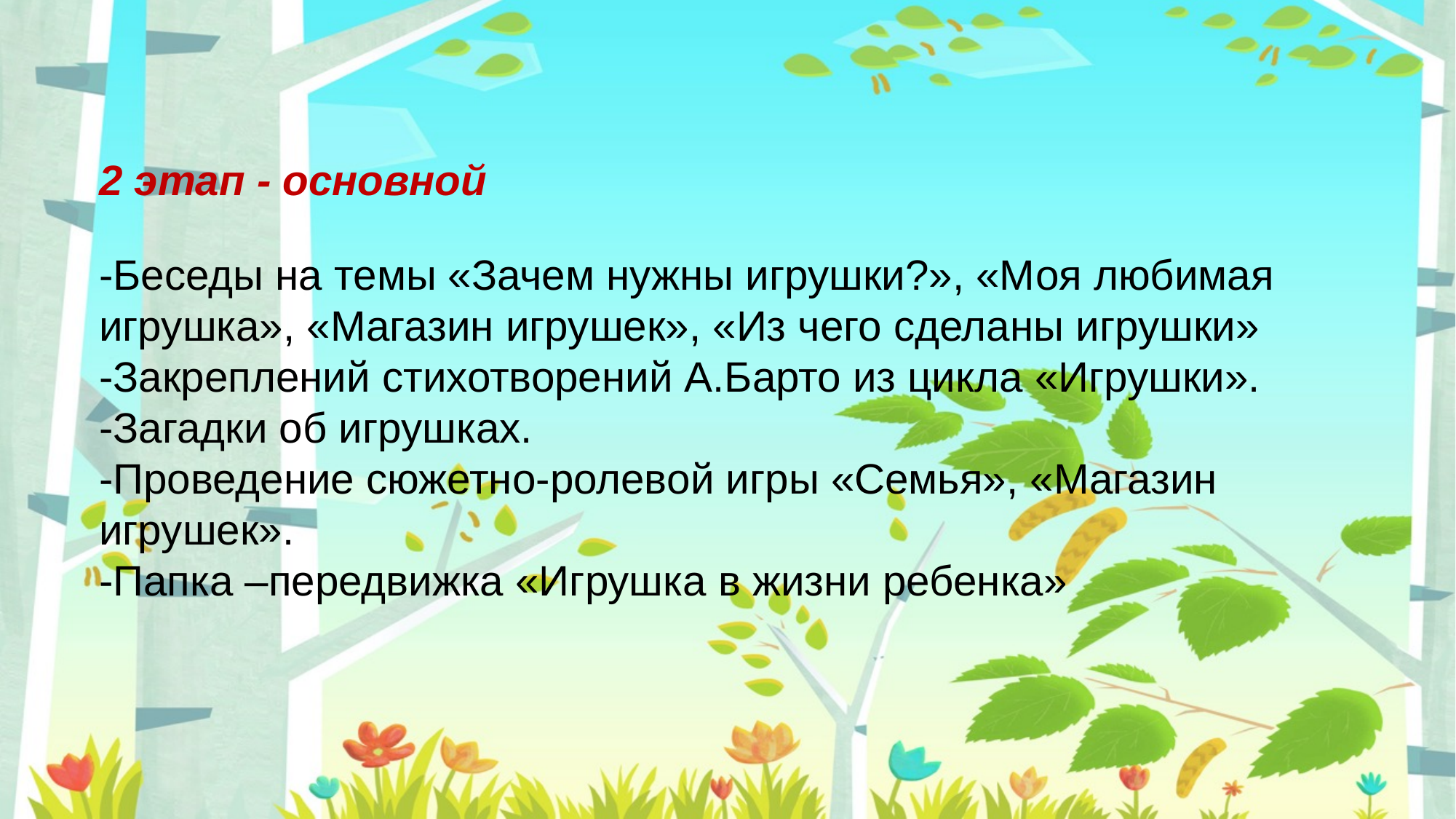

2 этап - основной

-Беседы на темы «Зачем нужны игрушки?», «Моя любимая игрушка», «Магазин игрушек», «Из чего сделаны игрушки»
-Закреплений стихотворений А.Барто из цикла «Игрушки».
-Загадки об игрушках.
-Проведение сюжетно-ролевой игры «Семья», «Магазин игрушек».
-Папка –передвижка «Игрушка в жизни ребенка»